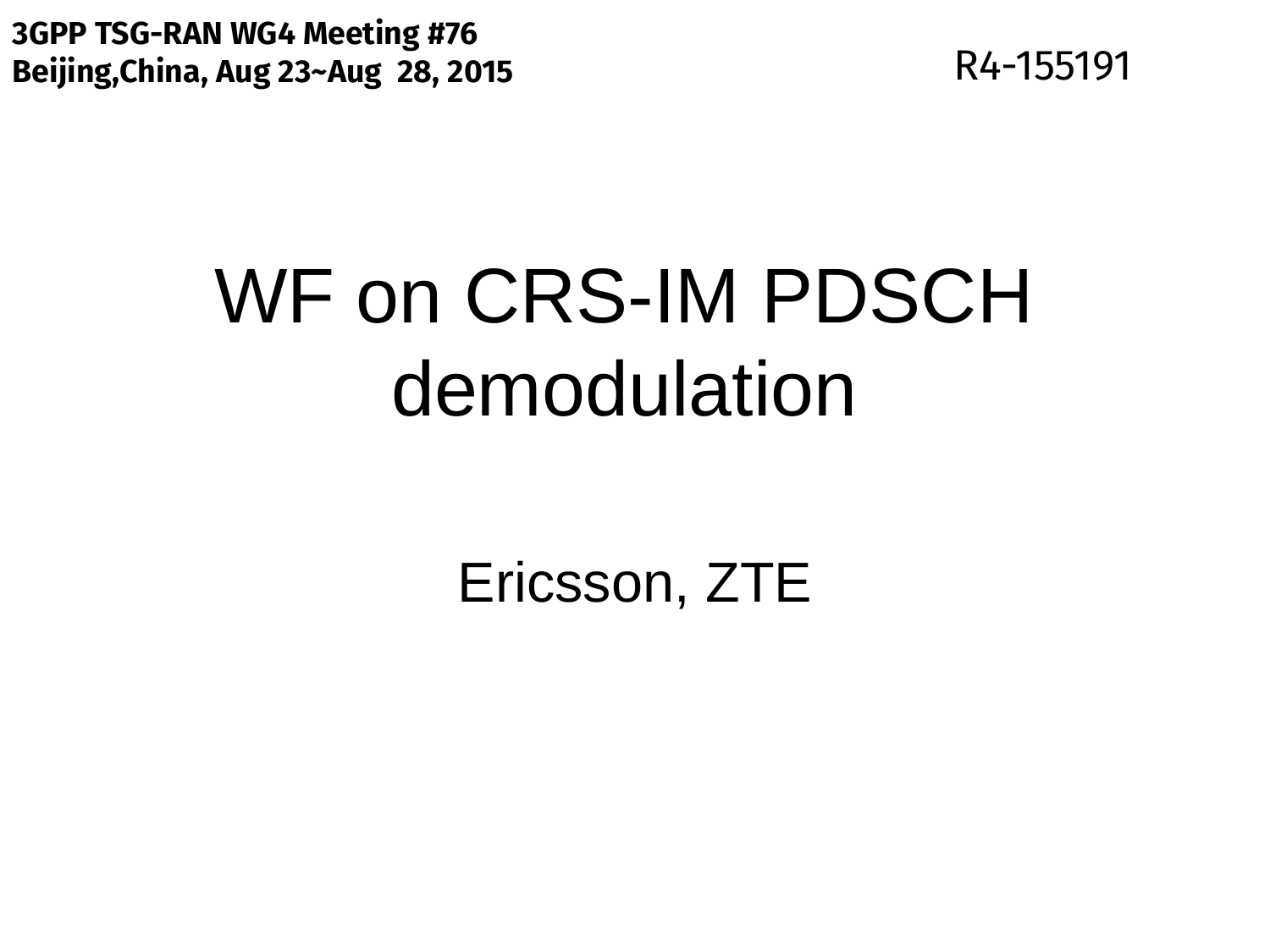

3GPP TSG-RAN WG4 Meeting #76
Beijing,China, Aug 23~Aug  28, 2015
R4-155191
# WF on CRS-IM PDSCH demodulation
Ericsson, ZTE